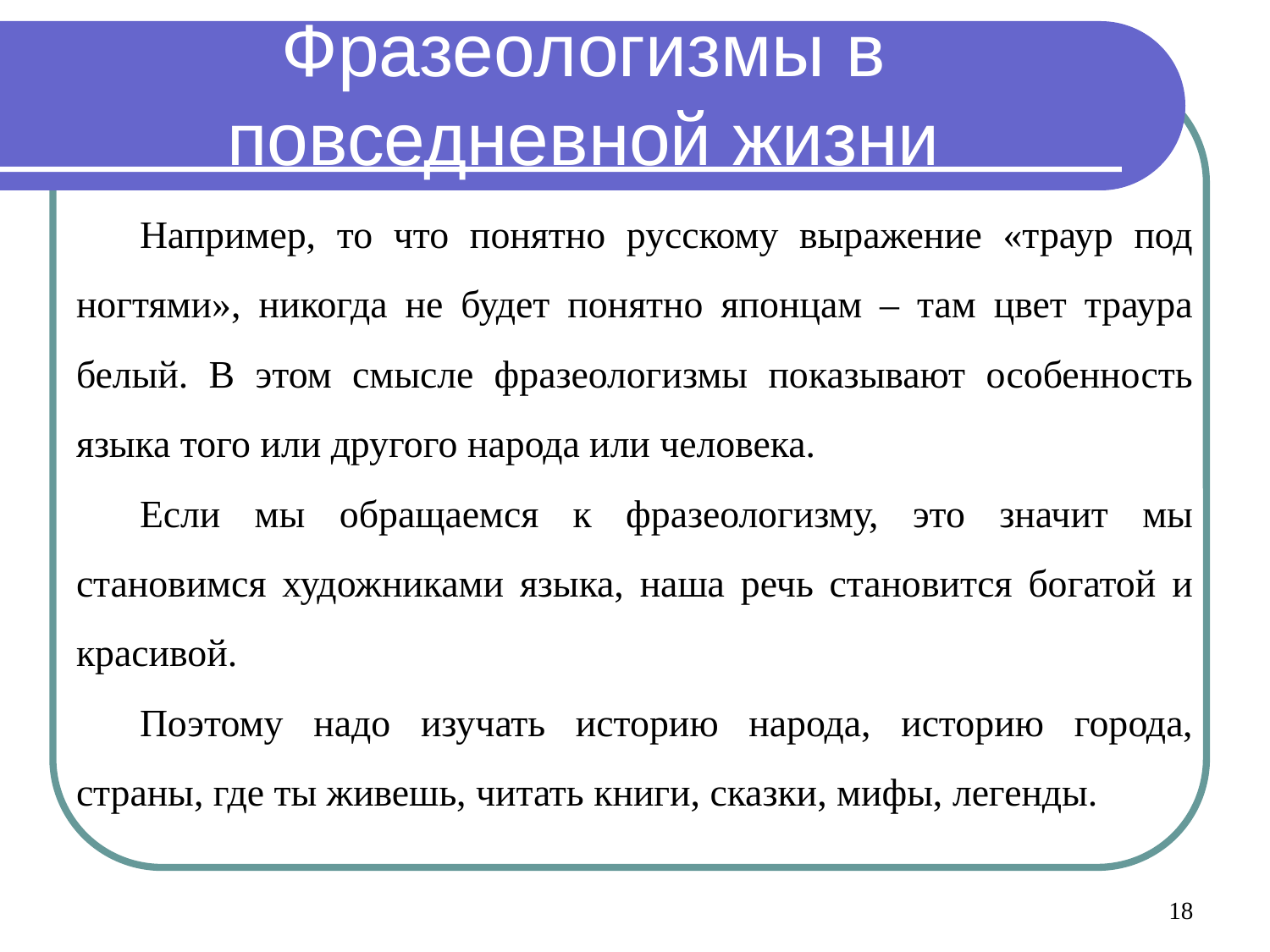

# Фразеологизмы в повседневной жизни
Например, то что понятно русскому выражение «траур под ногтями», никогда не будет понятно японцам – там цвет траура белый. В этом смысле фразеологизмы показывают особенность языка того или другого народа или человека.
Если мы обращаемся к фразеологизму, это значит мы становимся художниками языка, наша речь становится богатой и красивой.
Поэтому надо изучать историю народа, историю города, страны, где ты живешь, читать книги, сказки, мифы, легенды.

18